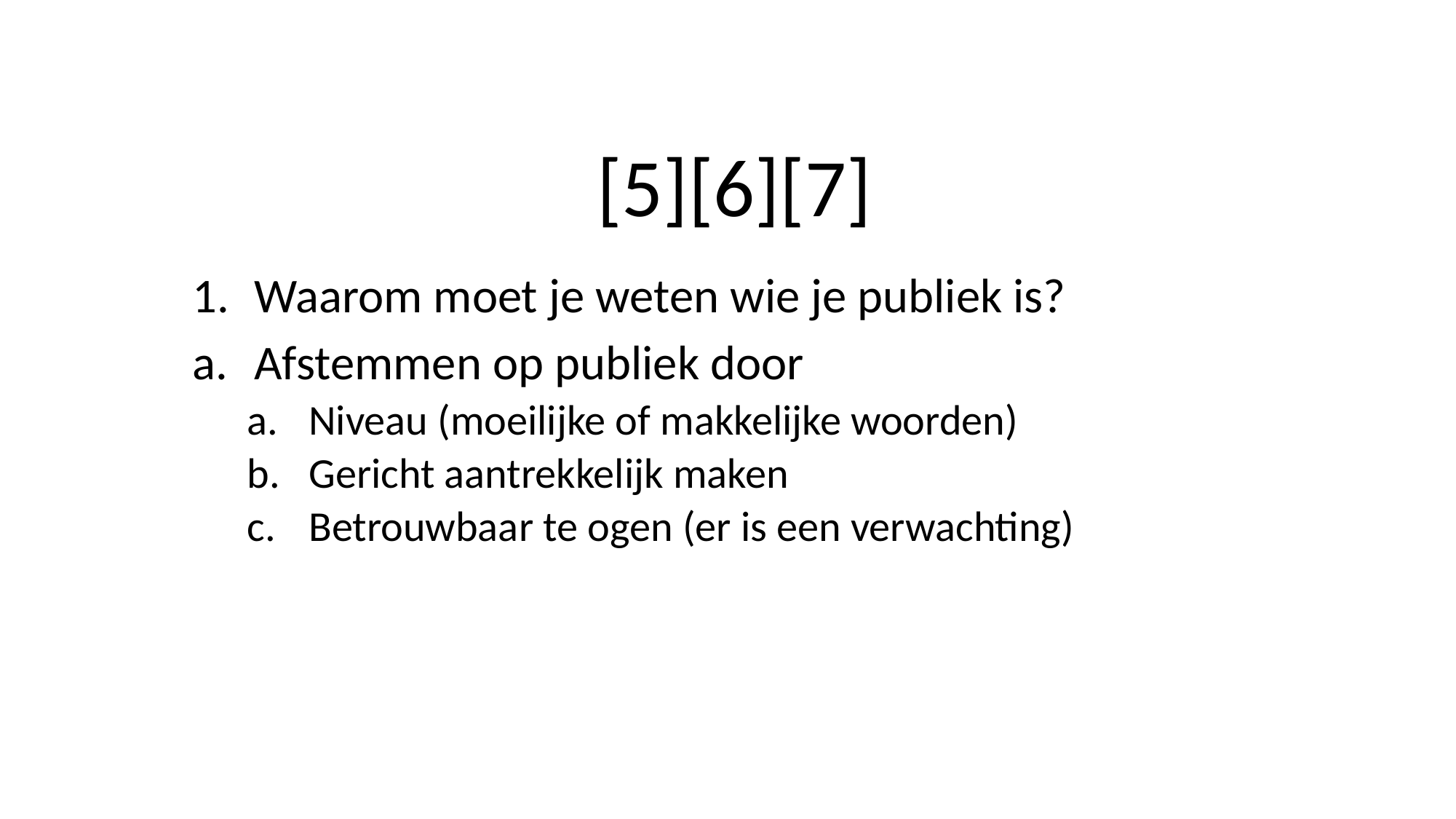

# [5][6][7]
Waarom moet je weten wie je publiek is?
Afstemmen op publiek door
Niveau (moeilijke of makkelijke woorden)
Gericht aantrekkelijk maken
Betrouwbaar te ogen (er is een verwachting)